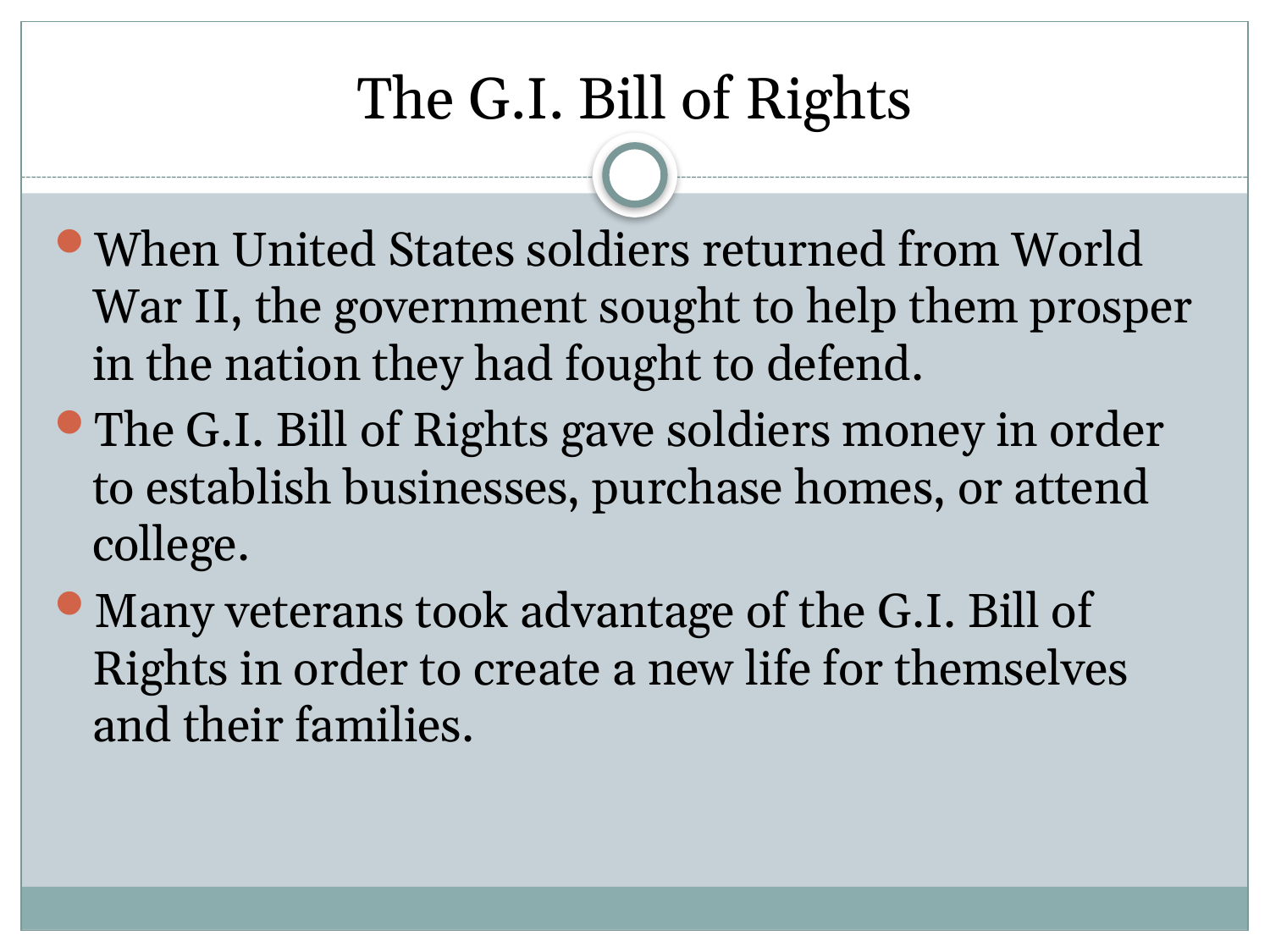

# The G.I. Bill of Rights
When United States soldiers returned from World War II, the government sought to help them prosper in the nation they had fought to defend.
The G.I. Bill of Rights gave soldiers money in order to establish businesses, purchase homes, or attend college.
Many veterans took advantage of the G.I. Bill of Rights in order to create a new life for themselves and their families.